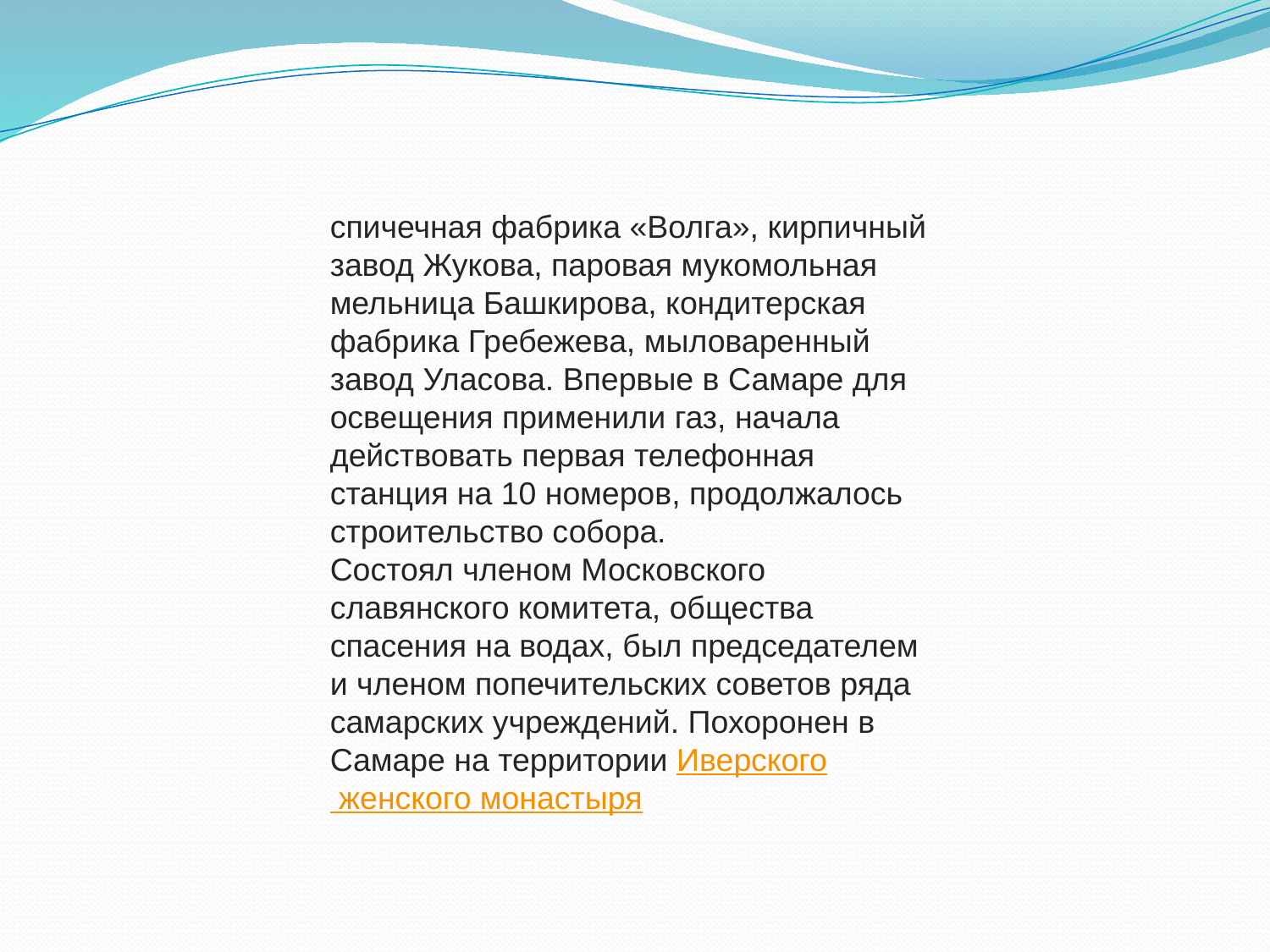

спичечная фабрика «Волга», кирпичный завод Жукова, паровая мукомольная мельница Башкирова, кондитерская фабрика Гребежева, мыловаренный завод Уласова. Впервые в Самаре для освещения применили газ, начала действовать первая телефонная станция на 10 номеров, продолжалось строительство собора.
Состоял членом Московского славянского комитета, общества спасения на водах, был председателем и членом попечительских советов ряда самарских учреждений. Похоронен в Самаре на территории Иверского женского монастыря